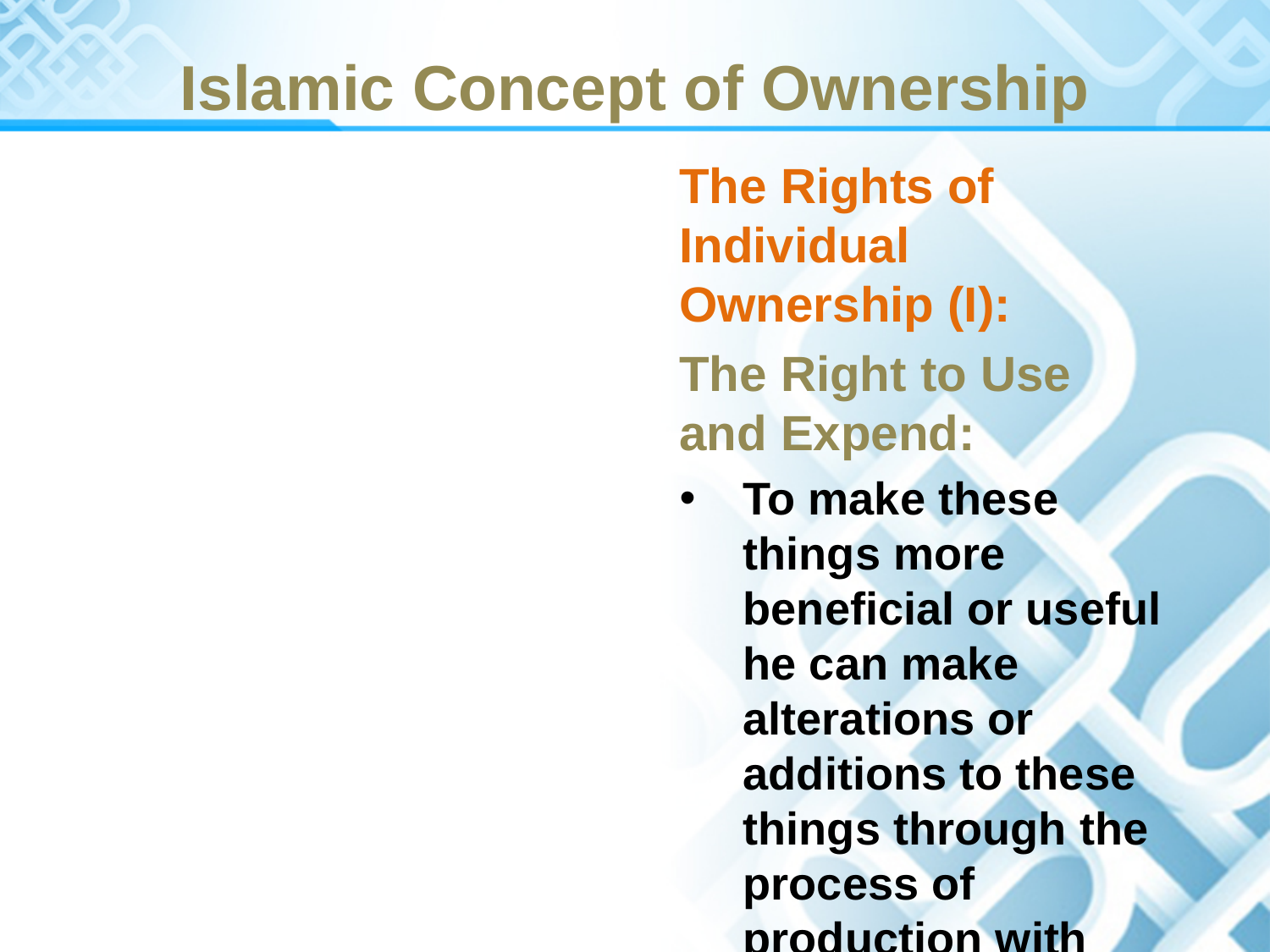

Islamic Concept of Ownership
The Rights of Individual Ownership (I):
The Right to Use and Expend:
To make these things more beneficial or useful he can make alterations or additions to these things through the process of production with certain limits